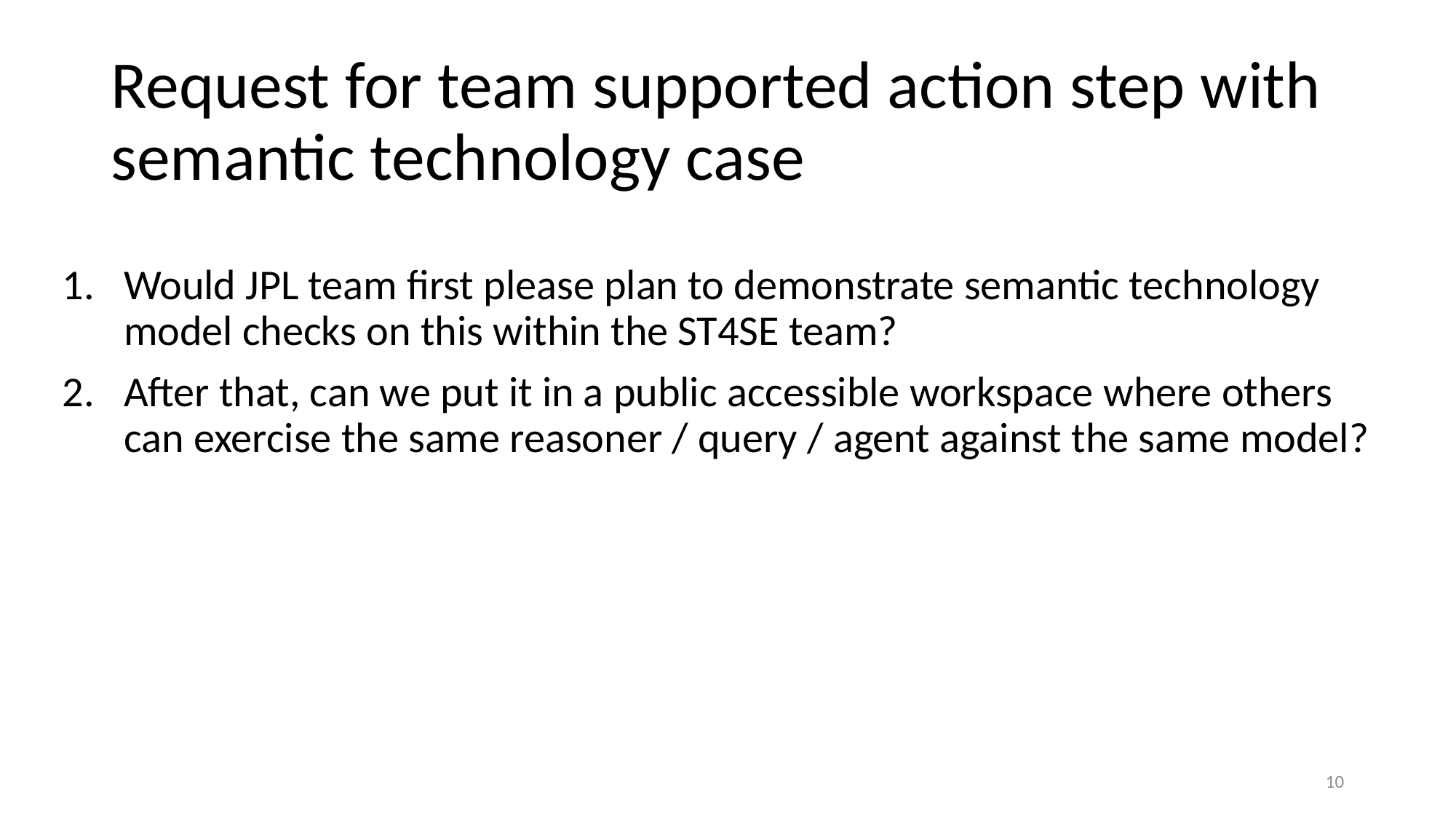

# Request for team supported action step with semantic technology case
Would JPL team first please plan to demonstrate semantic technology model checks on this within the ST4SE team?
After that, can we put it in a public accessible workspace where others can exercise the same reasoner / query / agent against the same model?
10